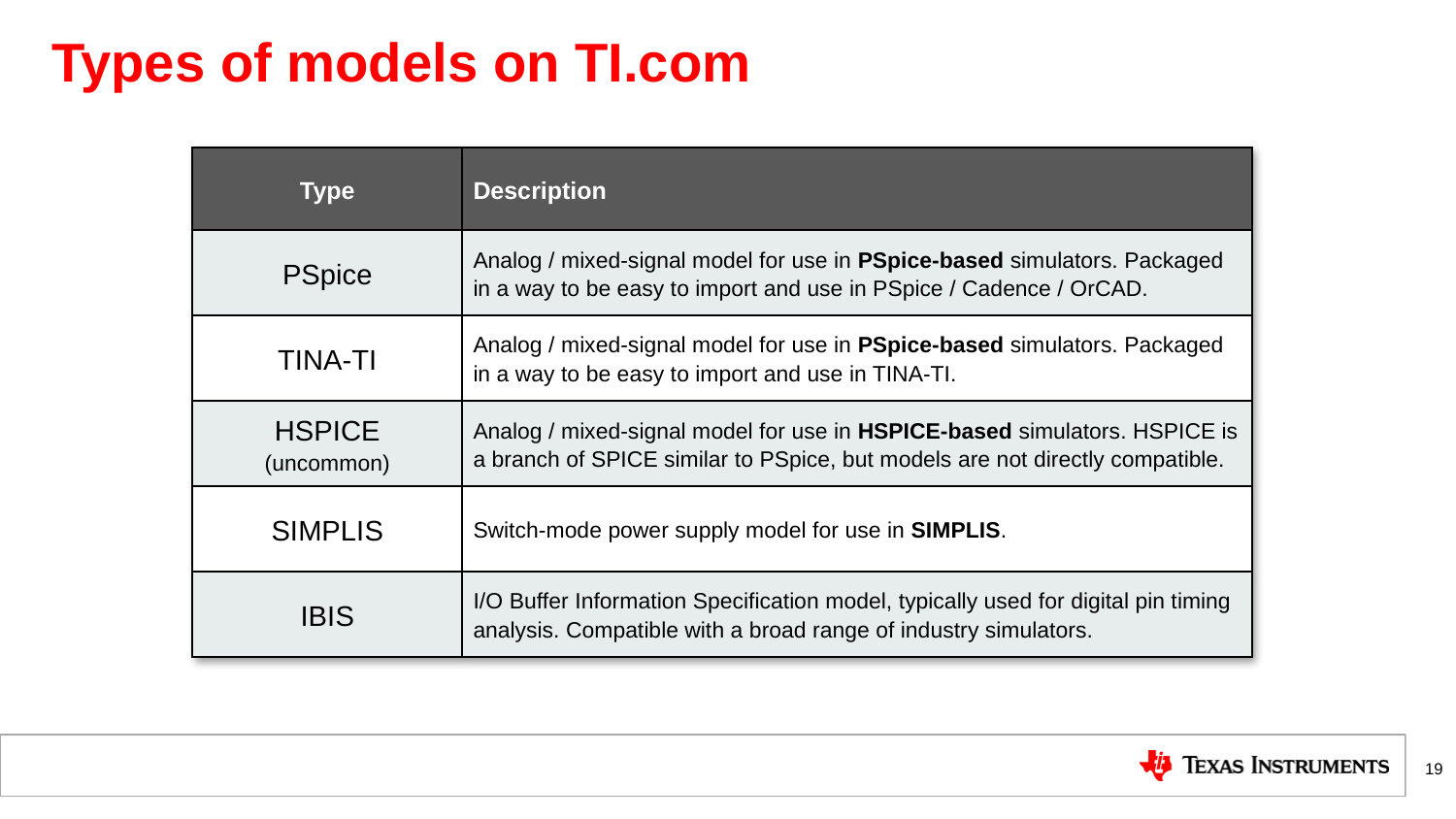

# Types of models on TI.com
| Type | Description |
| --- | --- |
| PSpice | Analog / mixed-signal model for use in PSpice-based simulators. Packaged in a way to be easy to import and use in PSpice / Cadence / OrCAD. |
| TINA-TI | Analog / mixed-signal model for use in PSpice-based simulators. Packaged in a way to be easy to import and use in TINA-TI. |
| HSPICE (uncommon) | Analog / mixed-signal model for use in HSPICE-based simulators. HSPICE is a branch of SPICE similar to PSpice, but models are not directly compatible. |
| SIMPLIS | Switch-mode power supply model for use in SIMPLIS. |
| IBIS | I/O Buffer Information Specification model, typically used for digital pin timing analysis. Compatible with a broad range of industry simulators. |
19